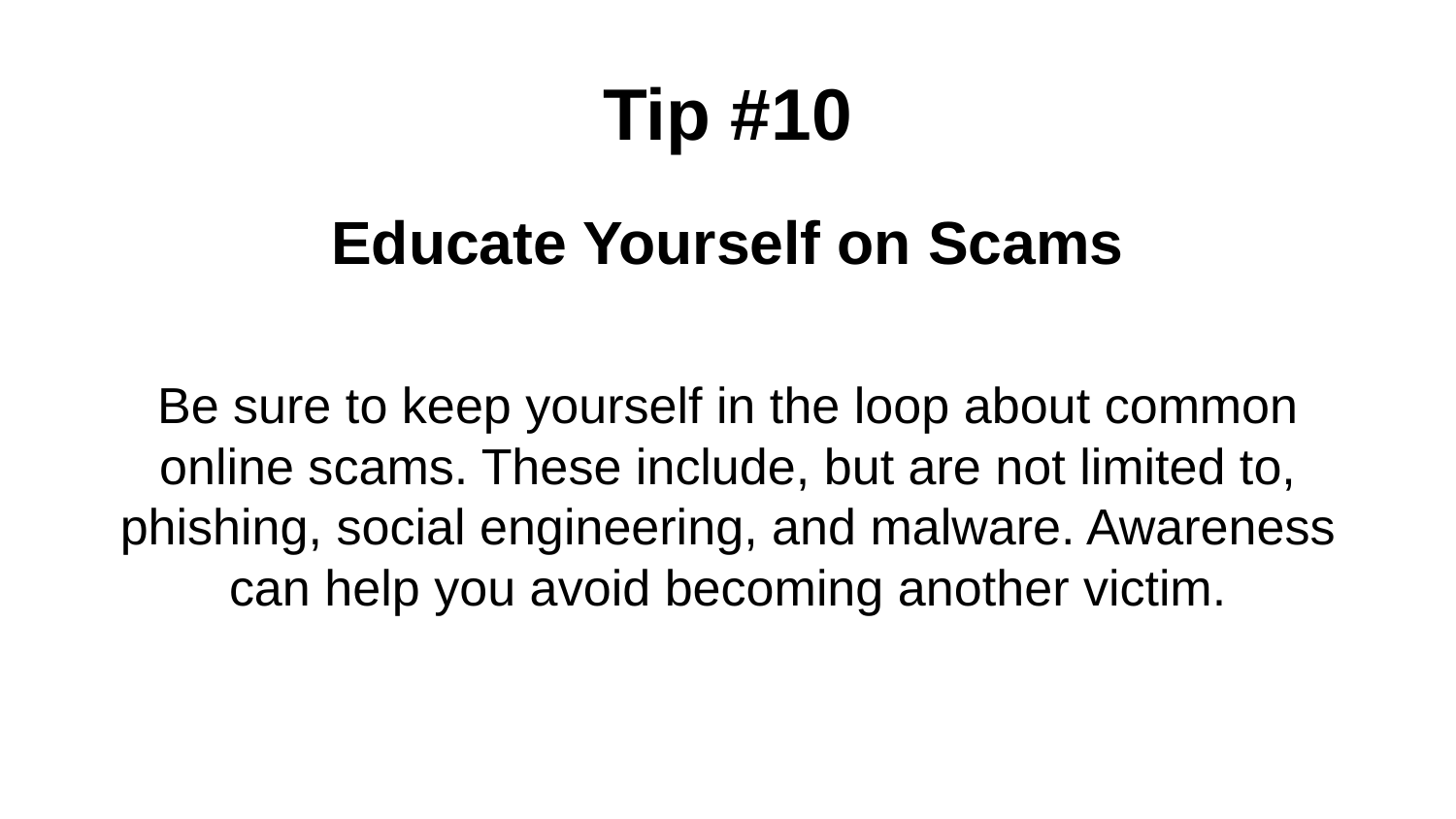

# Tip #10
Educate Yourself on Scams

Be sure to keep yourself in the loop about common online scams. These include, but are not limited to, phishing, social engineering, and malware. Awareness can help you avoid becoming another victim.